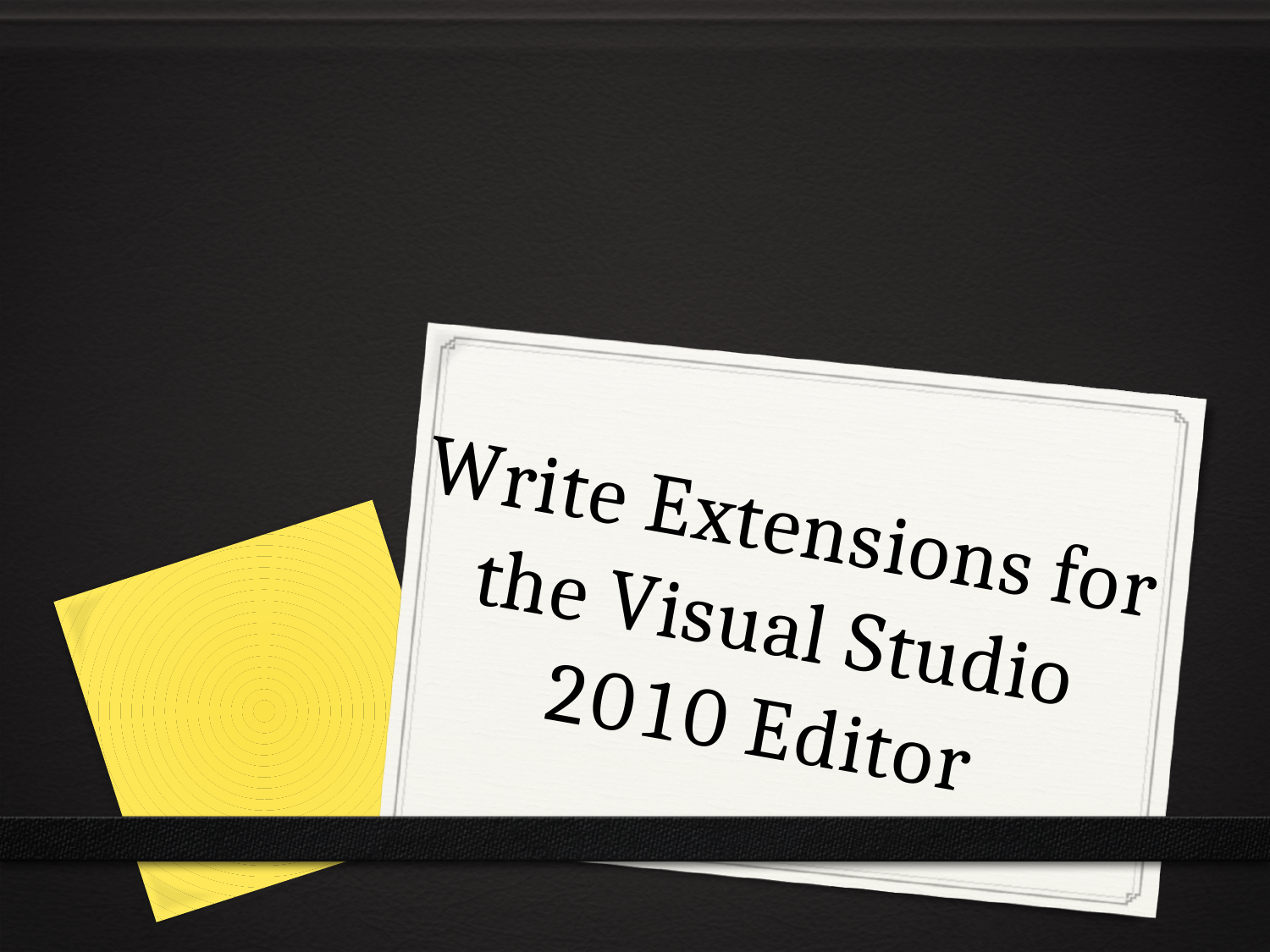

# Write Extensions for the Visual Studio 2010 Editor